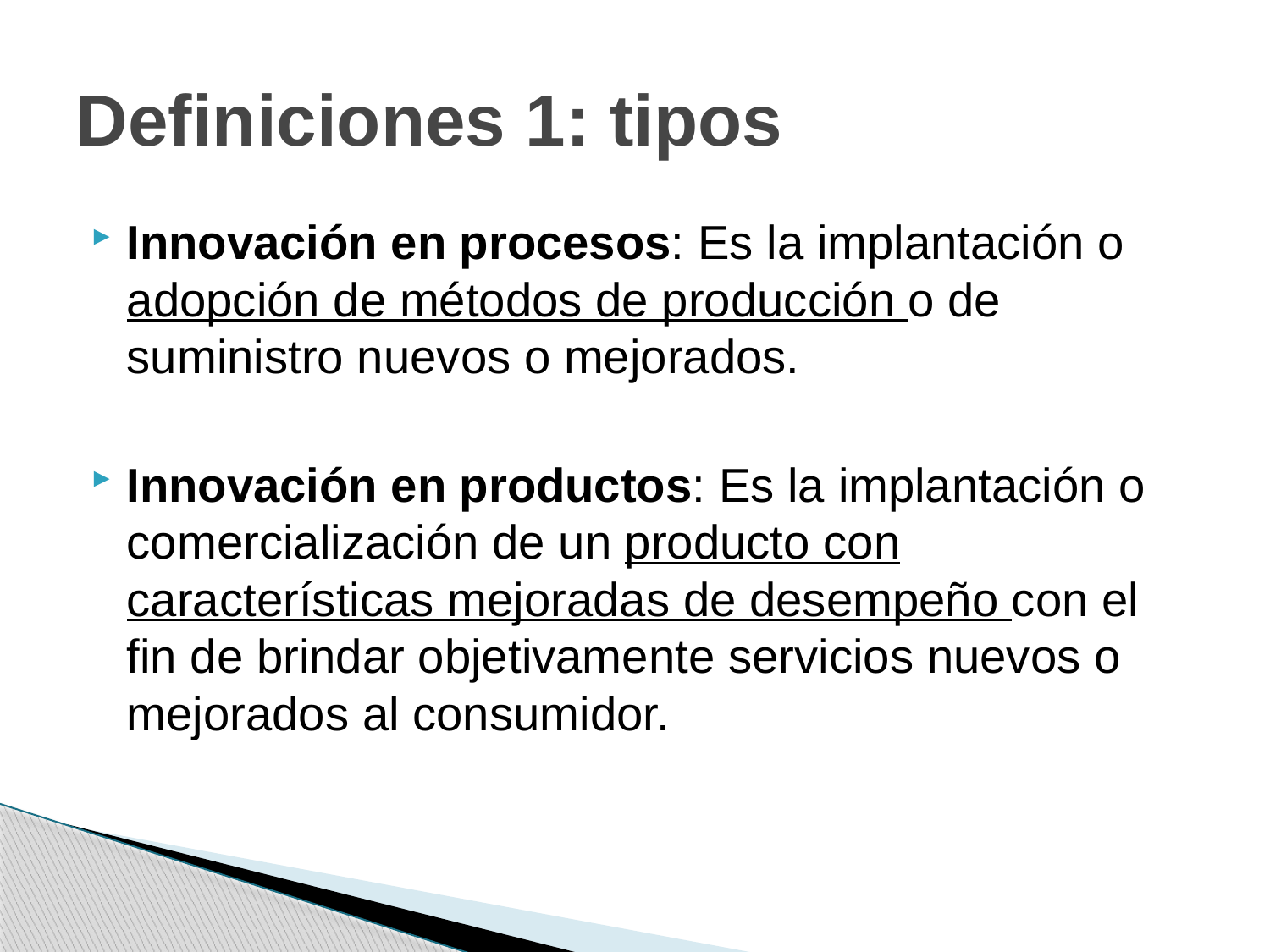

# Definiciones 1: tipos
Innovación en procesos: Es la implantación o adopción de métodos de producción o de suministro nuevos o mejorados.

Innovación en productos: Es la implantación o comercialización de un producto con características mejoradas de desempeño con el fin de brindar objetivamente servicios nuevos o mejorados al consumidor.